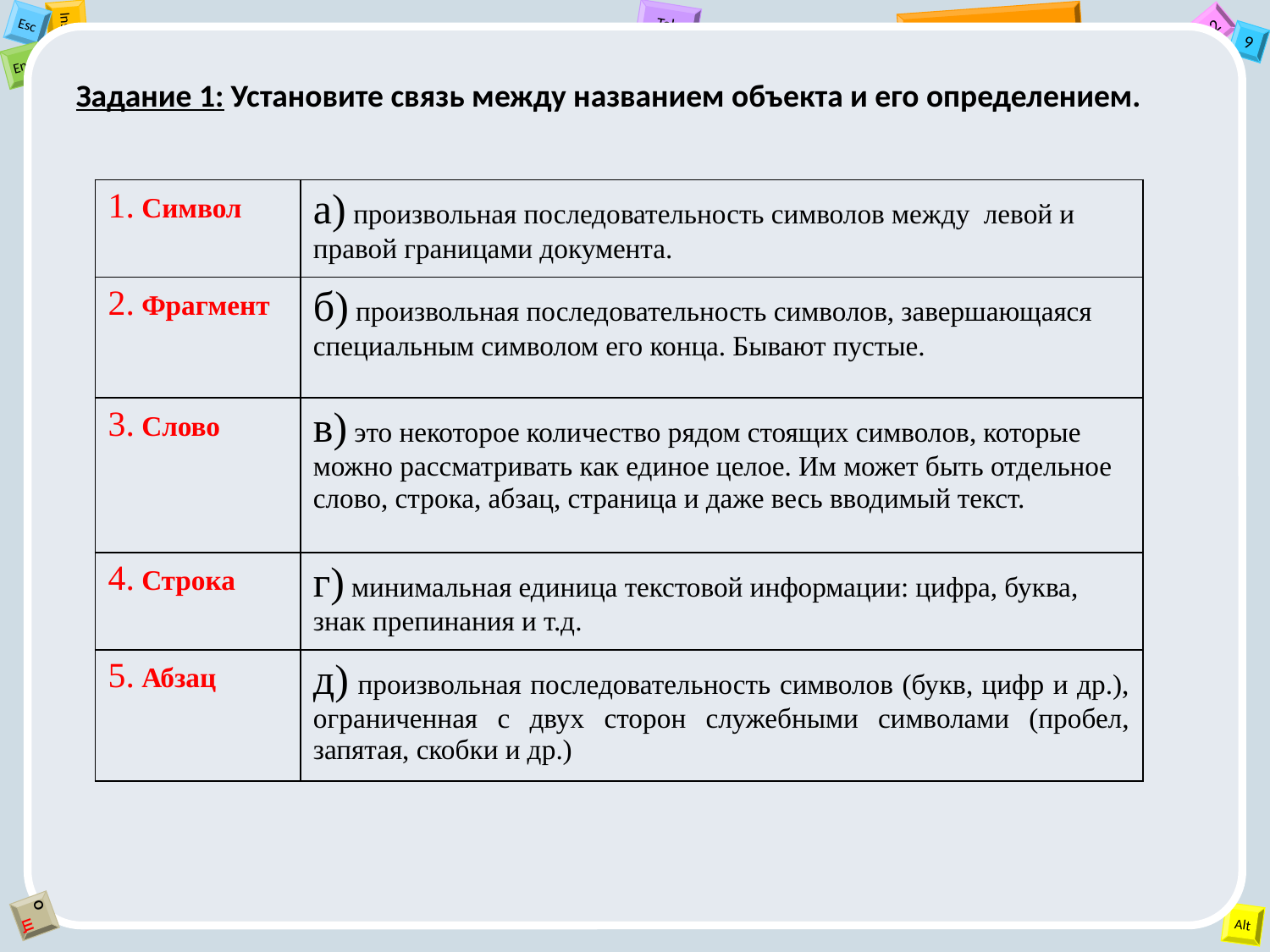

Задание 1: Установите связь между названием объекта и его определением.
| 1. Символ | а) произвольная последовательность символов между левой и правой границами документа. |
| --- | --- |
| 2. Фрагмент | б) произвольная последовательность символов, завершающаяся специальным символом его конца. Бывают пустые. |
| 3. Слово | в) это некоторое количество рядом стоящих символов, которые можно рассматривать как единое целое. Им может быть отдельное слово, строка, абзац, страница и даже весь вводимый текст. |
| 4. Строка | г) минимальная единица текстовой информации: цифра, буква, знак препинания и т.д. |
| 5. Абзац | д) произвольная последовательность символов (букв, цифр и др.), ограниченная с двух сторон служебными символами (пробел, запятая, скобки и др.) |